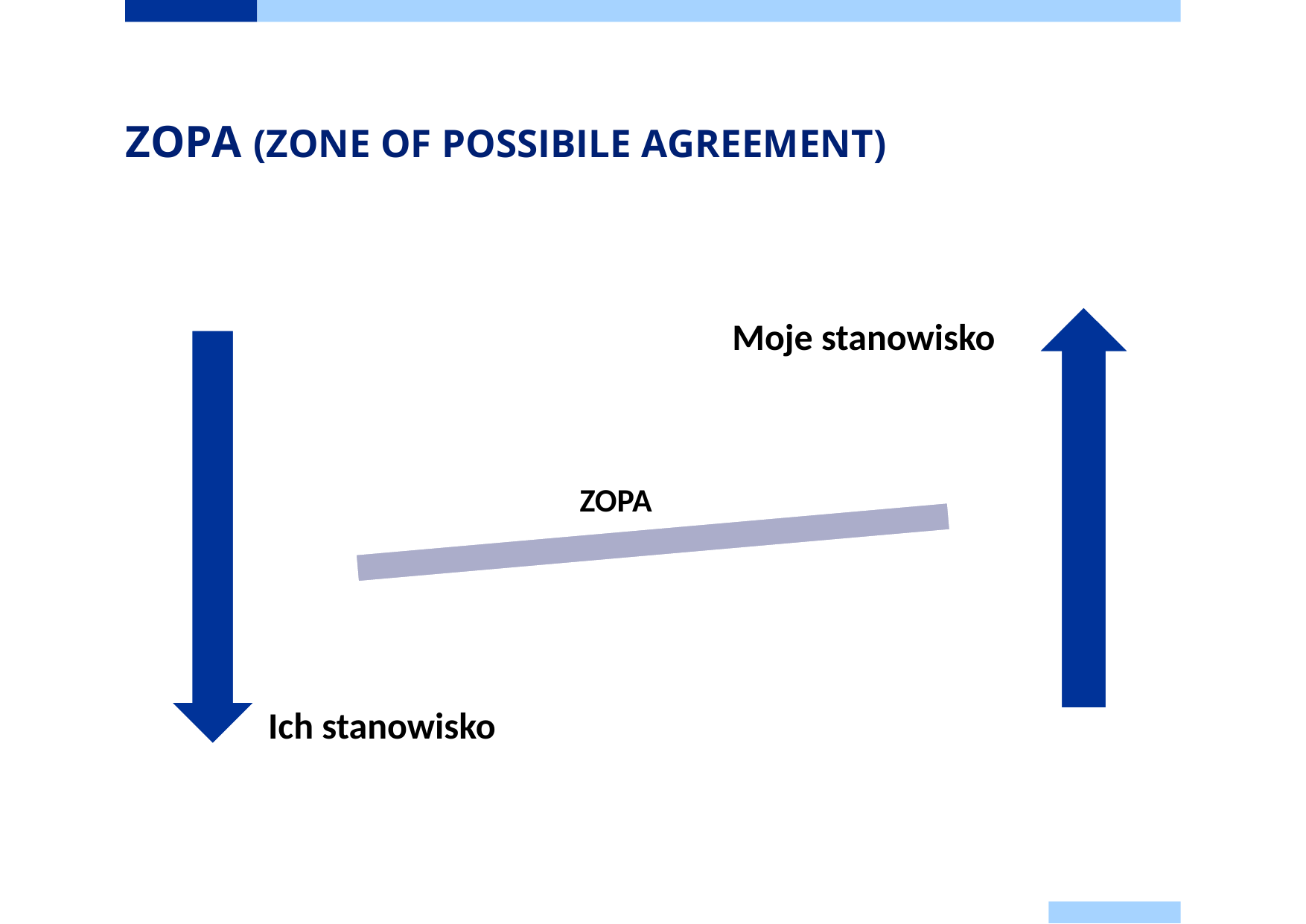

# ZOPA (ZONE OF POSSIBILE AGREEMENT)
Moje stanowisko
Ich stanowisko
ZOPA